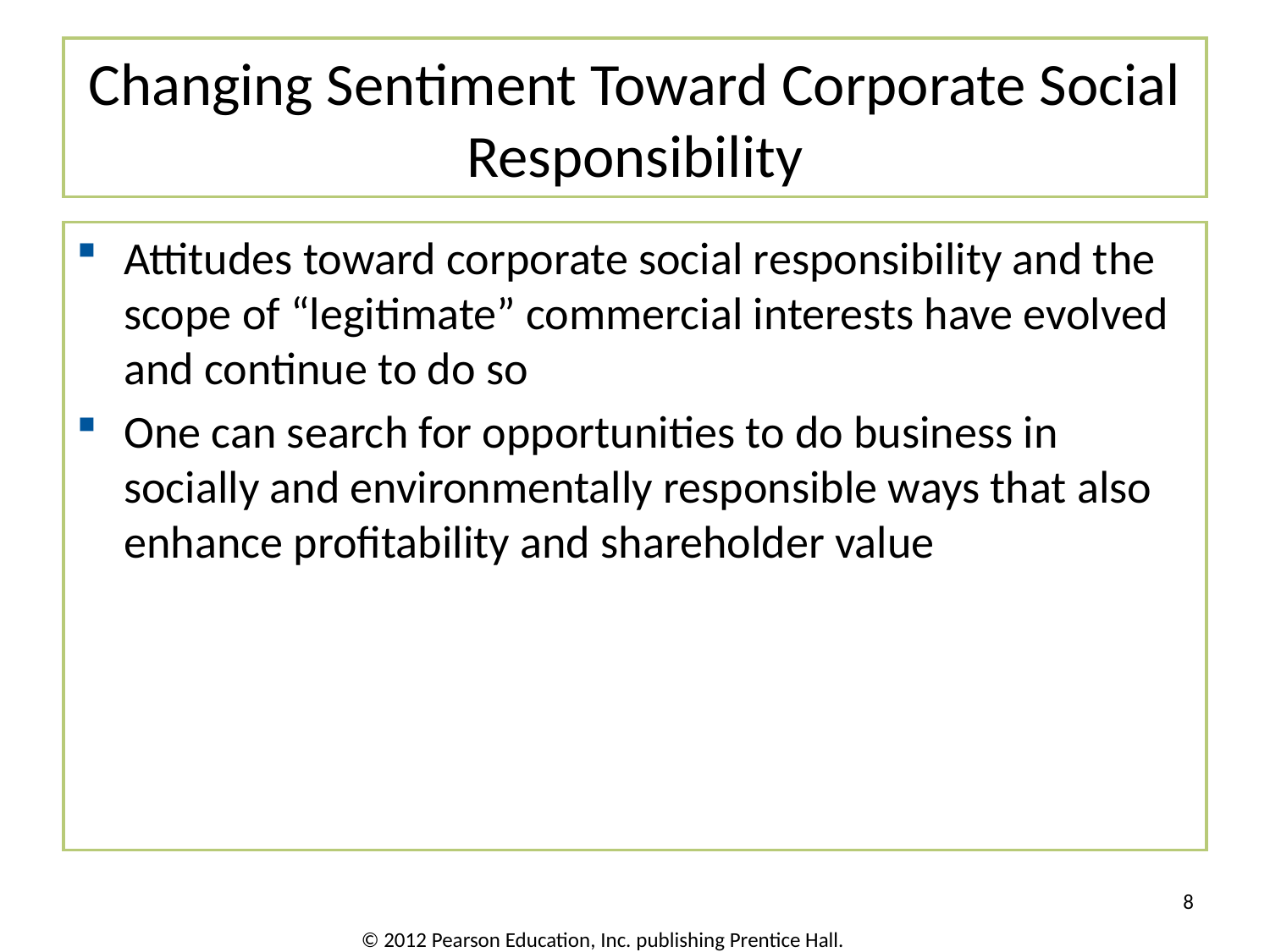

# Changing Sentiment Toward Corporate Social Responsibility
Attitudes toward corporate social responsibility and the scope of “legitimate” commercial interests have evolved and continue to do so
One can search for opportunities to do business in socially and environmentally responsible ways that also enhance profitability and shareholder value

8